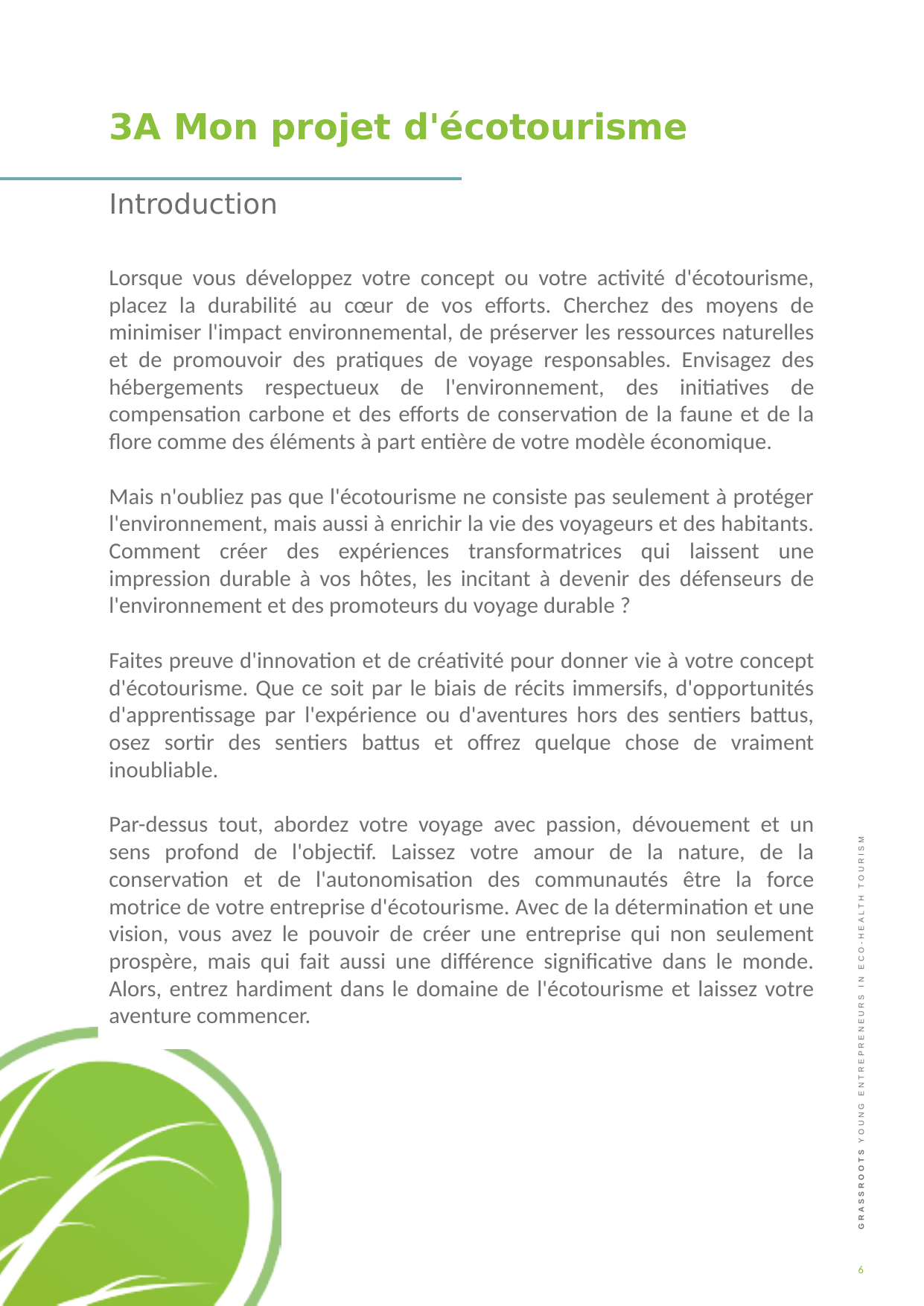

3A Mon projet d'écotourisme
Introduction
Lorsque vous développez votre concept ou votre activité d'écotourisme, placez la durabilité au cœur de vos efforts. Cherchez des moyens de minimiser l'impact environnemental, de préserver les ressources naturelles et de promouvoir des pratiques de voyage responsables. Envisagez des hébergements respectueux de l'environnement, des initiatives de compensation carbone et des efforts de conservation de la faune et de la flore comme des éléments à part entière de votre modèle économique.

Mais n'oubliez pas que l'écotourisme ne consiste pas seulement à protéger l'environnement, mais aussi à enrichir la vie des voyageurs et des habitants. Comment créer des expériences transformatrices qui laissent une impression durable à vos hôtes, les incitant à devenir des défenseurs de l'environnement et des promoteurs du voyage durable ?

Faites preuve d'innovation et de créativité pour donner vie à votre concept d'écotourisme. Que ce soit par le biais de récits immersifs, d'opportunités d'apprentissage par l'expérience ou d'aventures hors des sentiers battus, osez sortir des sentiers battus et offrez quelque chose de vraiment inoubliable.

Par-dessus tout, abordez votre voyage avec passion, dévouement et un sens profond de l'objectif. Laissez votre amour de la nature, de la conservation et de l'autonomisation des communautés être la force motrice de votre entreprise d'écotourisme. Avec de la détermination et une vision, vous avez le pouvoir de créer une entreprise qui non seulement prospère, mais qui fait aussi une différence significative dans le monde. Alors, entrez hardiment dans le domaine de l'écotourisme et laissez votre aventure commencer.

6